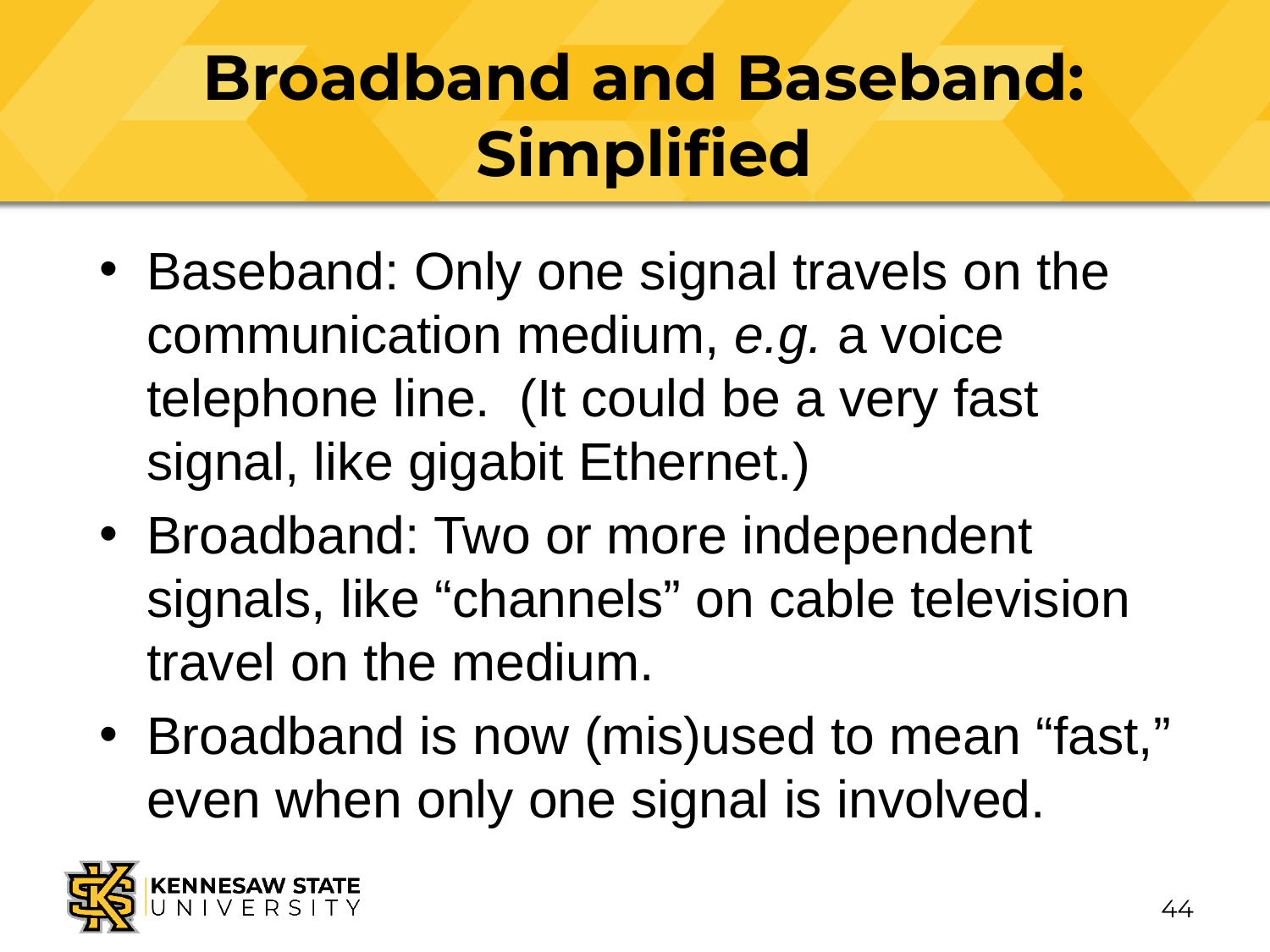

# Broadband and Baseband: Simplified
Baseband: Only one signal travels on the communication medium, e.g. a voice telephone line.  (It could be a very fast signal, like gigabit Ethernet.)
Broadband: Two or more independent signals, like “channels” on cable television travel on the medium.
Broadband is now (mis)used to mean “fast,” even when only one signal is involved.
44